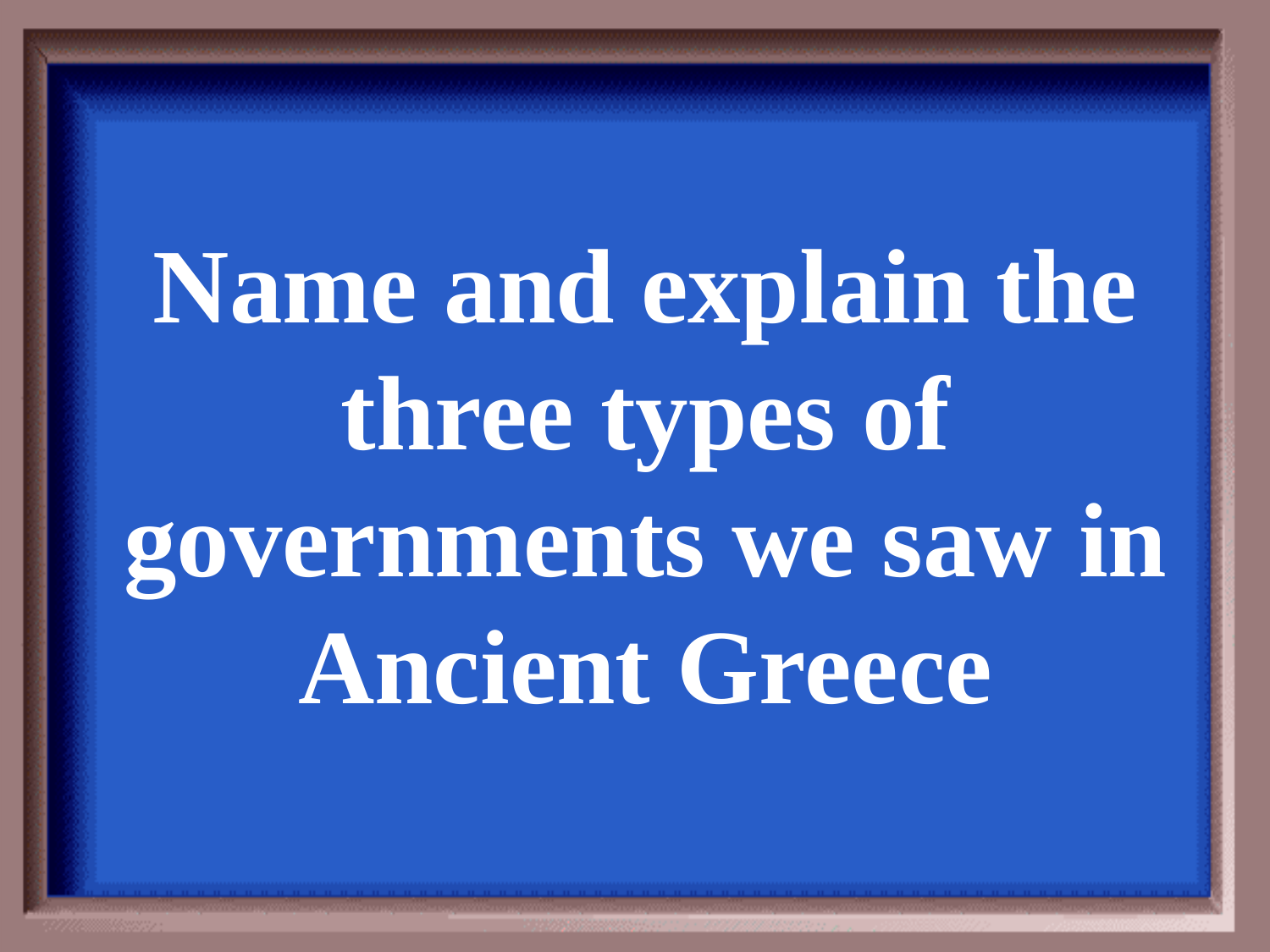

Name and explain the three types of governments we saw in Ancient Greece